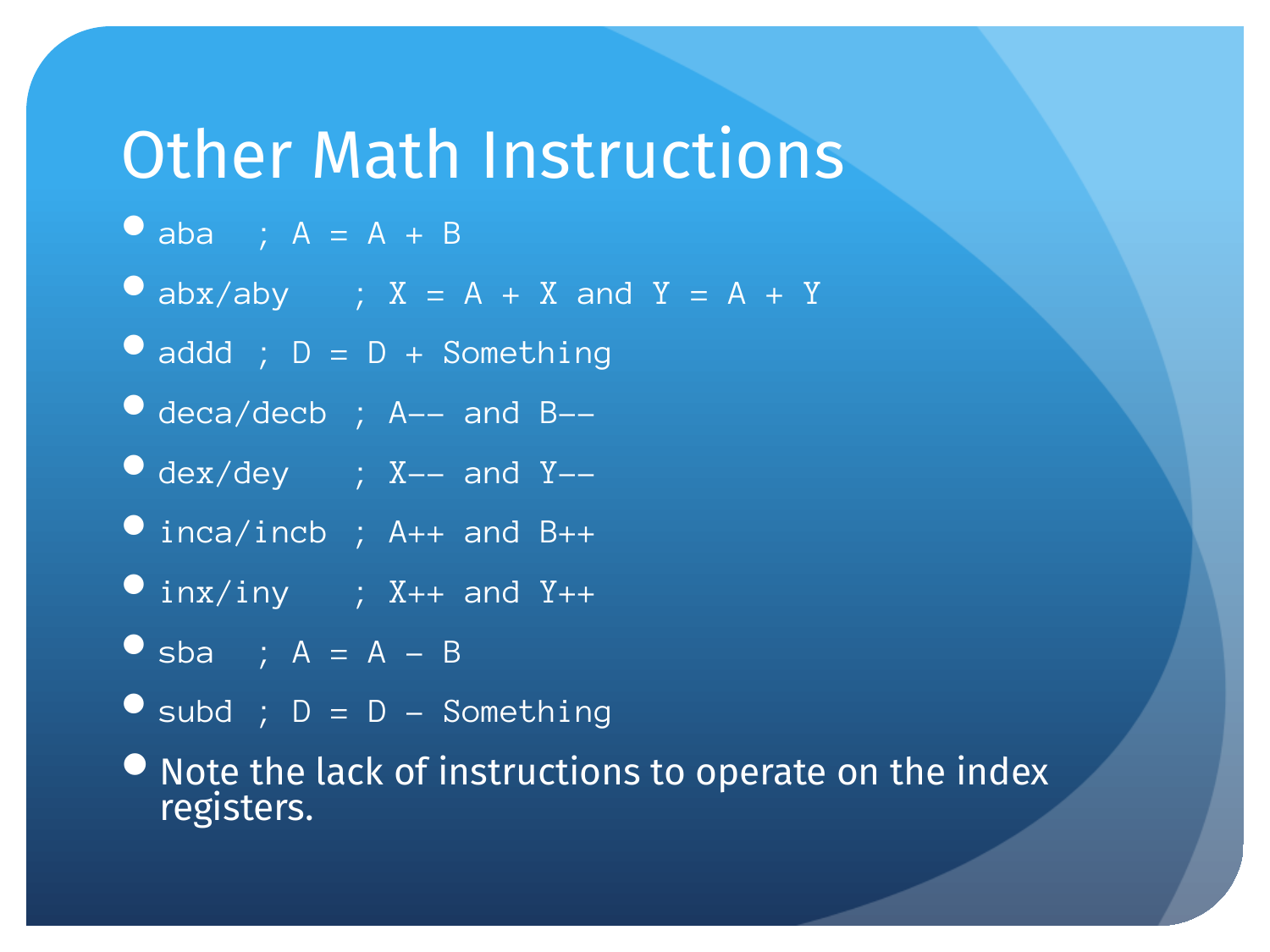

# Other Math Instructions
aba			; A = A + B
abx/aby		; X = A + X and Y = A + Y
addd		; D = D + Something
deca/decb		; A-- and B--
dex/dey		; X-- and Y--
inca/incb		; A++ and B++
inx/iny		; X++ and Y++
sba			; A = A - B
subd		; D = D - Something
Note the lack of instructions to operate on the index registers.